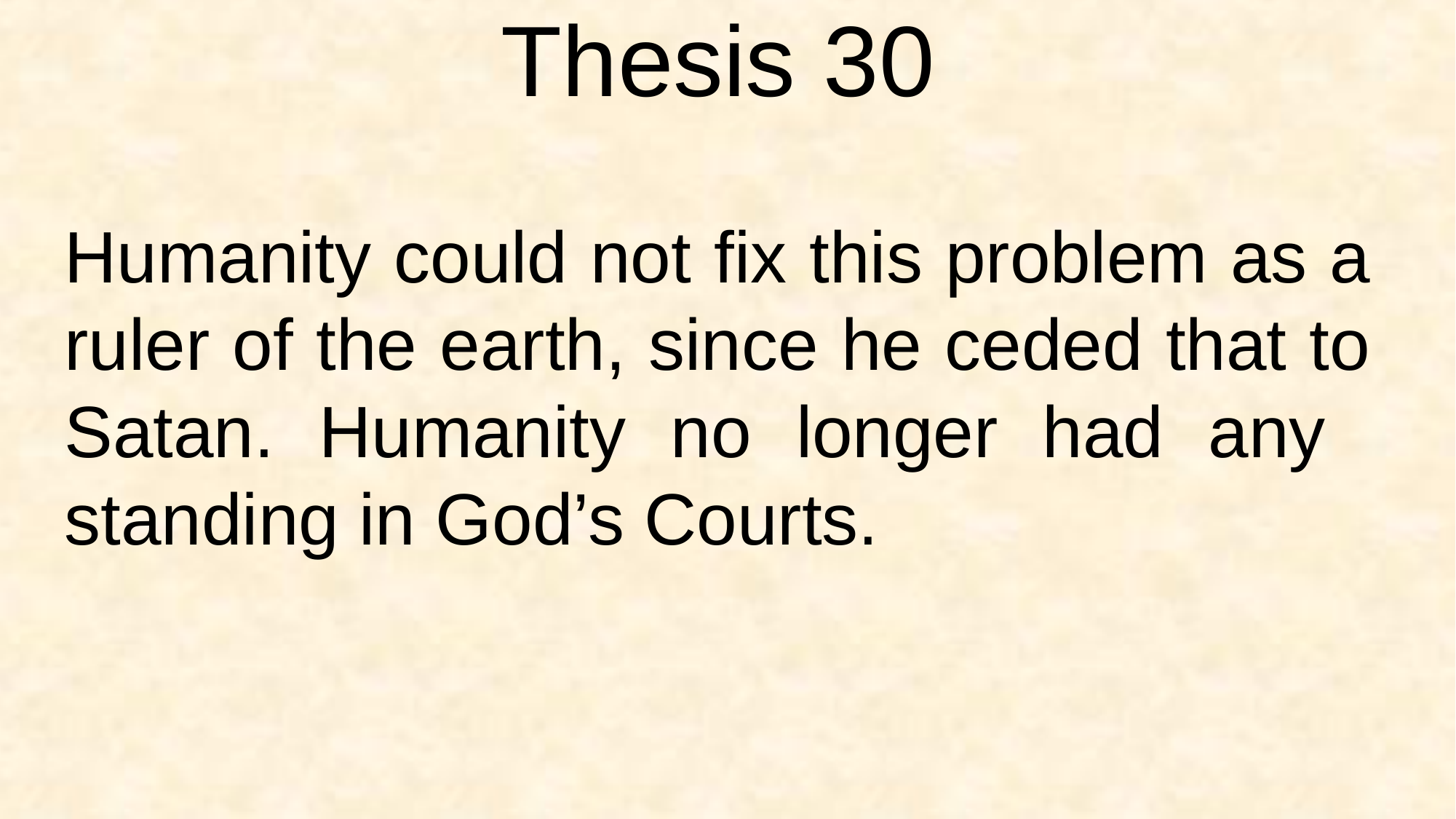

Thesis 30

Humanity could not fix this problem as a ruler of the earth, since he ceded that to Satan. Humanity no longer had any  standing in God’s Courts.